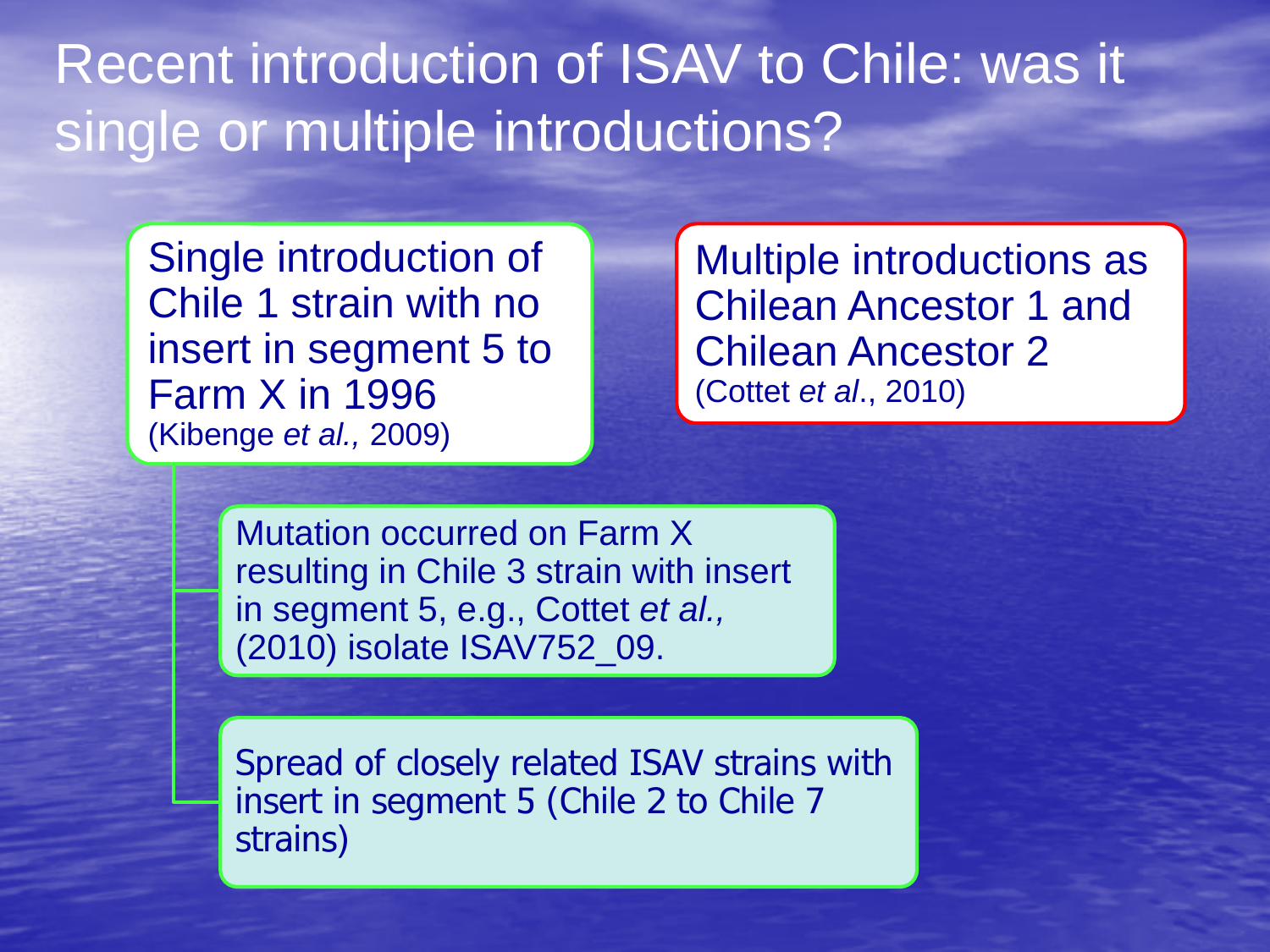

Recent introduction of ISAV to Chile: was it single or multiple introductions?
Single introduction of Chile 1 strain with no insert in segment 5 to Farm X in 1996      (Kibenge et al., 2009)
Mutation occurred on Farm X resulting in Chile 3 strain with insert in segment 5, e.g., Cottet et al., (2010) isolate ISAV752_09.
Spread of closely related ISAV strains with insert in segment 5 (Chile 2 to Chile 7 strains)
Multiple introductions as Chilean Ancestor 1 and Chilean Ancestor 2      (Cottet et al., 2010)